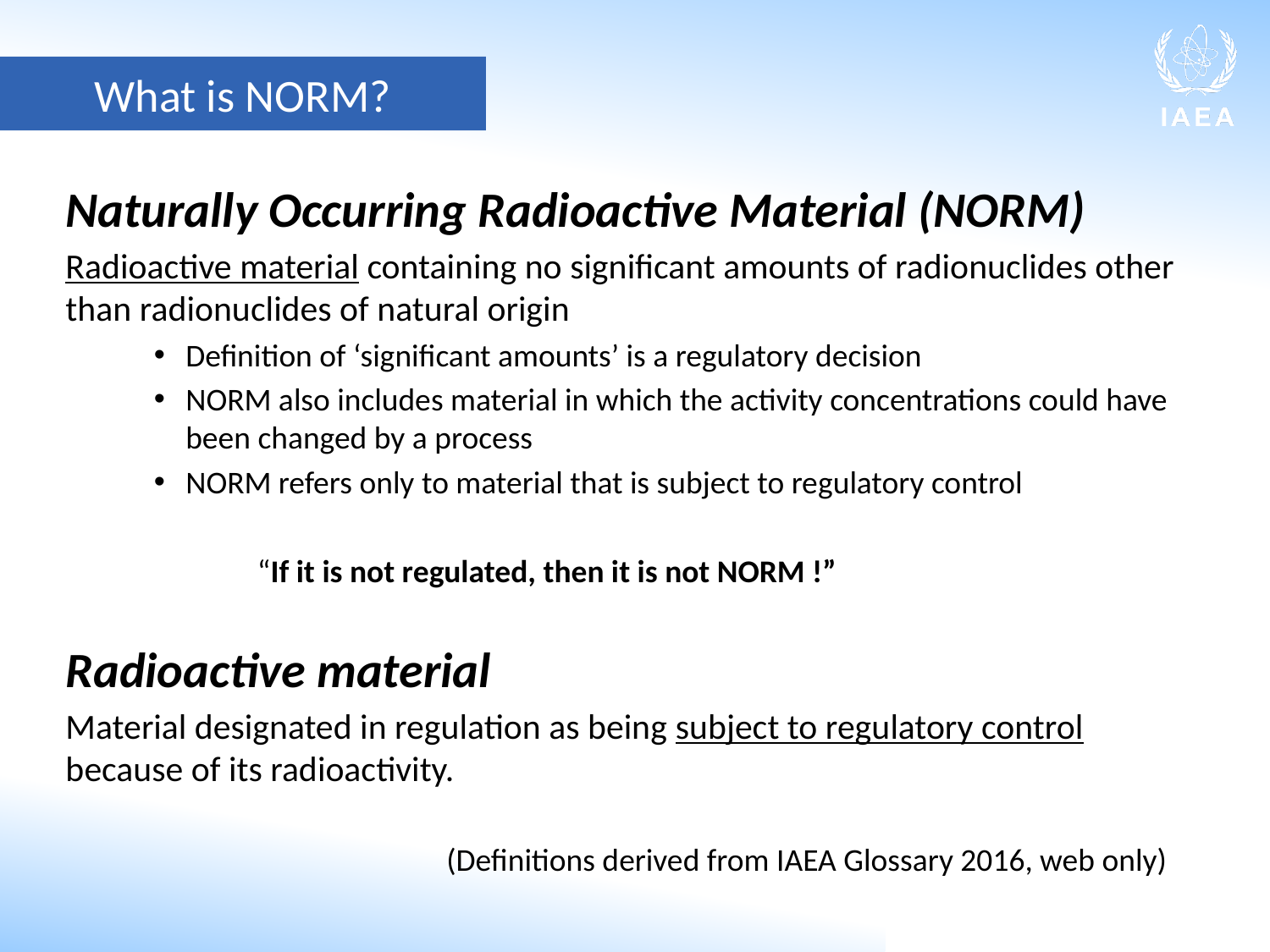

What is NORM?
Naturally Occurring Radioactive Material (NORM)
Radioactive material containing no significant amounts of radionuclides other than radionuclides of natural origin
Definition of ‘significant amounts’ is a regulatory decision
NORM also includes material in which the activity concentrations could have been changed by a process
NORM refers only to material that is subject to regulatory control

		“If it is not regulated, then it is not NORM !”

Radioactive material
Material designated in regulation as being subject to regulatory control because of its radioactivity.

			(Definitions derived from IAEA Glossary 2016, web only)